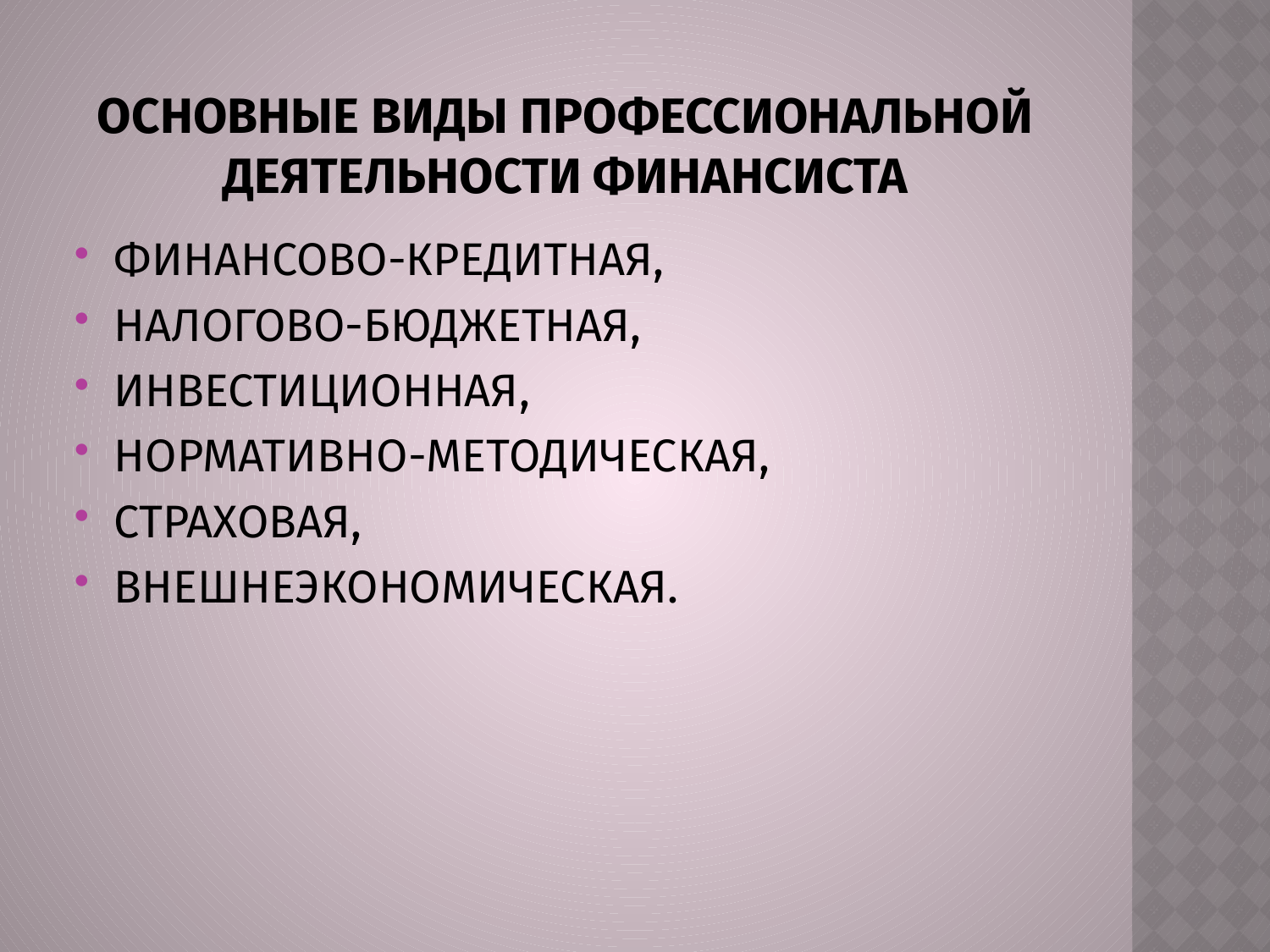

# основные виды профессиональной деятельности финансиста
Финансово-кредитная,
Налогово-бюджетная,
Инвестиционная,
Нормативно-методическая,
Страховая,
Внешнеэкономическая.